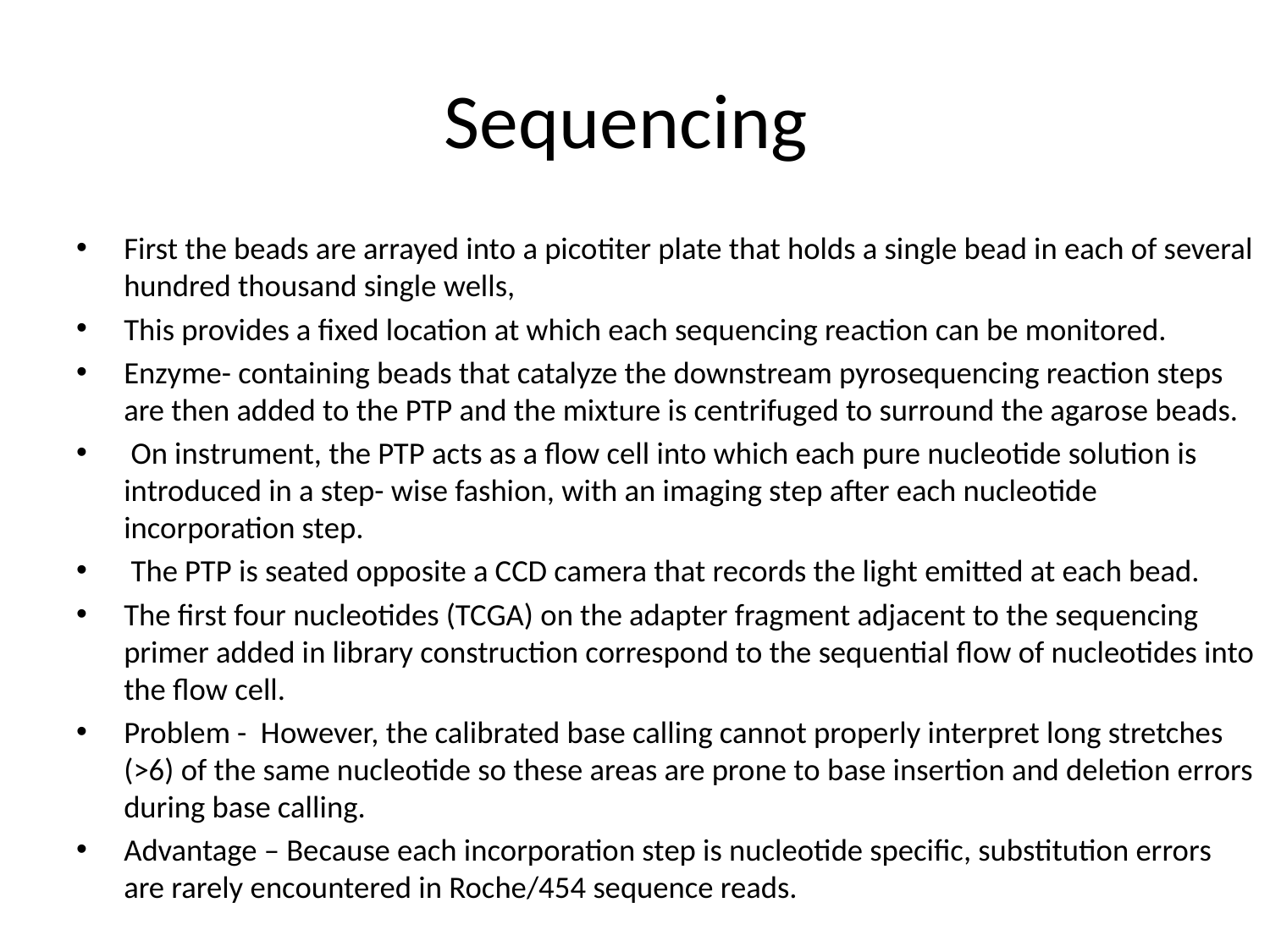

# Sequencing
First the beads are arrayed into a picotiter plate that holds a single bead in each of several hundred thousand single wells,
This provides a fixed location at which each sequencing reaction can be monitored.
Enzyme- containing beads that catalyze the downstream pyrosequencing reaction steps are then added to the PTP and the mixture is centrifuged to surround the agarose beads.
 On instrument, the PTP acts as a flow cell into which each pure nucleotide solution is introduced in a step- wise fashion, with an imaging step after each nucleotide incorporation step.
 The PTP is seated opposite a CCD camera that records the light emitted at each bead.
The first four nucleotides (TCGA) on the adapter fragment adjacent to the sequencing primer added in library construction correspond to the sequential flow of nucleotides into the flow cell.
Problem -  However, the calibrated base calling cannot properly interpret long stretches (>6) of the same nucleotide so these areas are prone to base insertion and deletion errors during base calling.
Advantage – Because each incorporation step is nucleotide specific, substitution errors are rarely encountered in Roche/454 sequence reads.